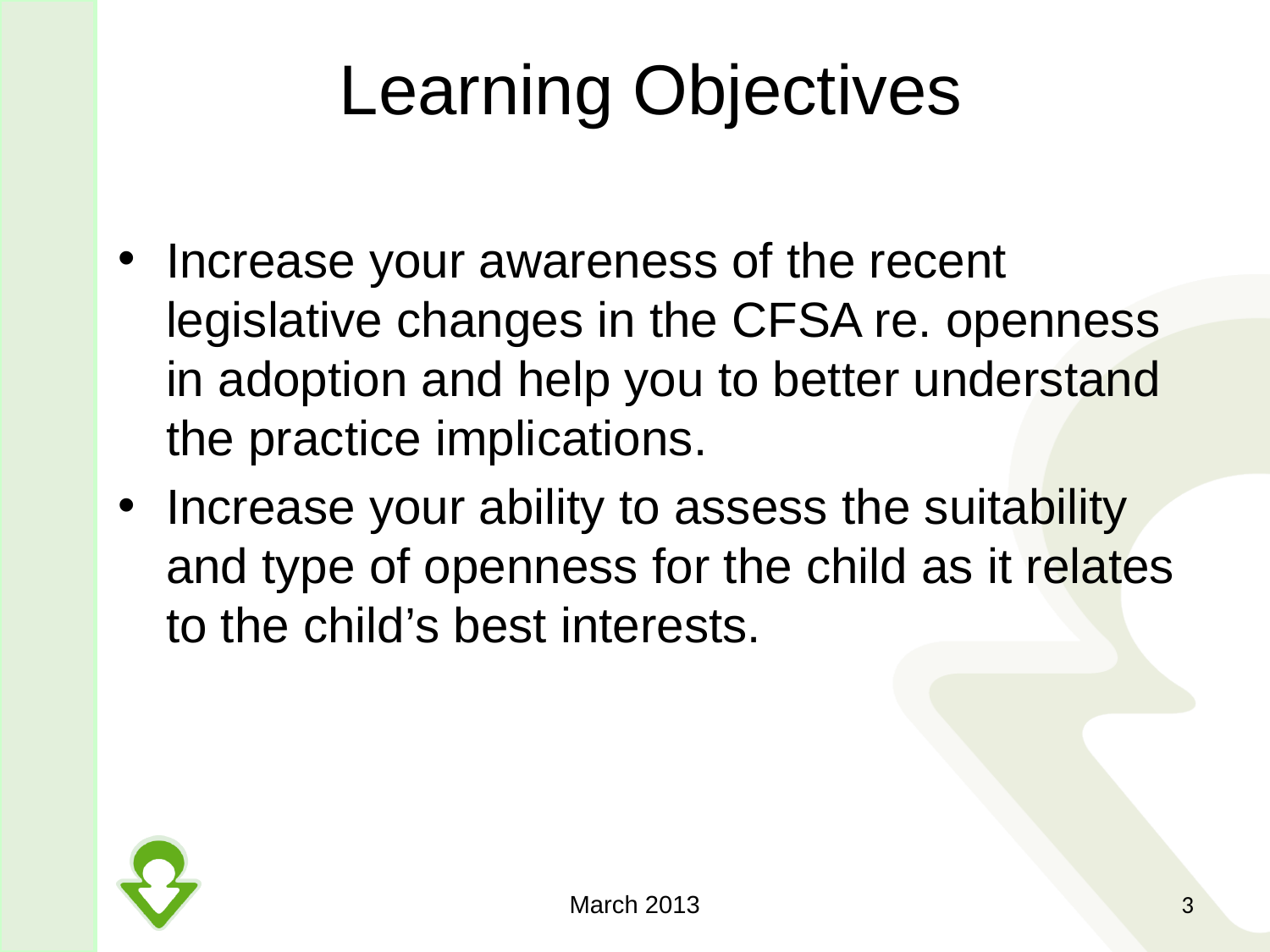

# Learning Objectives
Increase your awareness of the recent legislative changes in the CFSA re. openness in adoption and help you to better understand the practice implications.
Increase your ability to assess the suitability and type of openness for the child as it relates to the child’s best interests.

March 2013
3